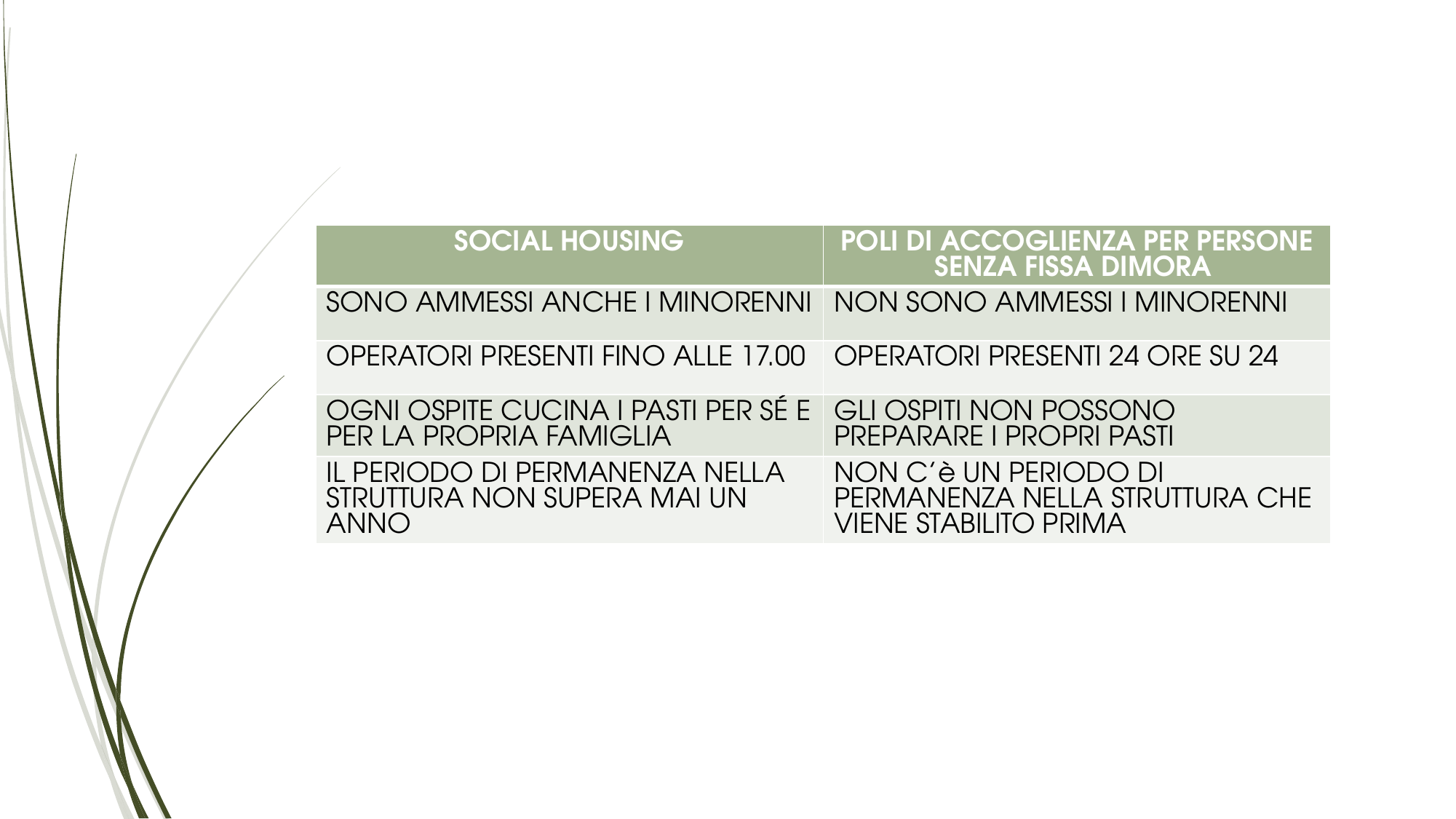

| SOCIAL HOUSING | POLI DI ACCOGLIENZA PER PERSONE SENZA FISSA DIMORA |
| --- | --- |
| SONO AMMESSI ANCHE I MINORENNI | NON SONO AMMESSI I MINORENNI |
| OPERATORI PRESENTI FINO ALLE 17.00 | OPERATORI PRESENTI 24 ORE SU 24 |
| OGNI OSPITE CUCINA I PASTI PER SÉ E PER LA PROPRIA FAMIGLIA | GLI OSPITI NON POSSONO PREPARARE I PROPRI PASTI |
| IL PERIODO DI PERMANENZA NELLA STRUTTURA NON SUPERA MAI UN ANNO | NON C’è UN PERIODO DI PERMANENZA NELLA STRUTTURA CHE VIENE STABILITO PRIMA |